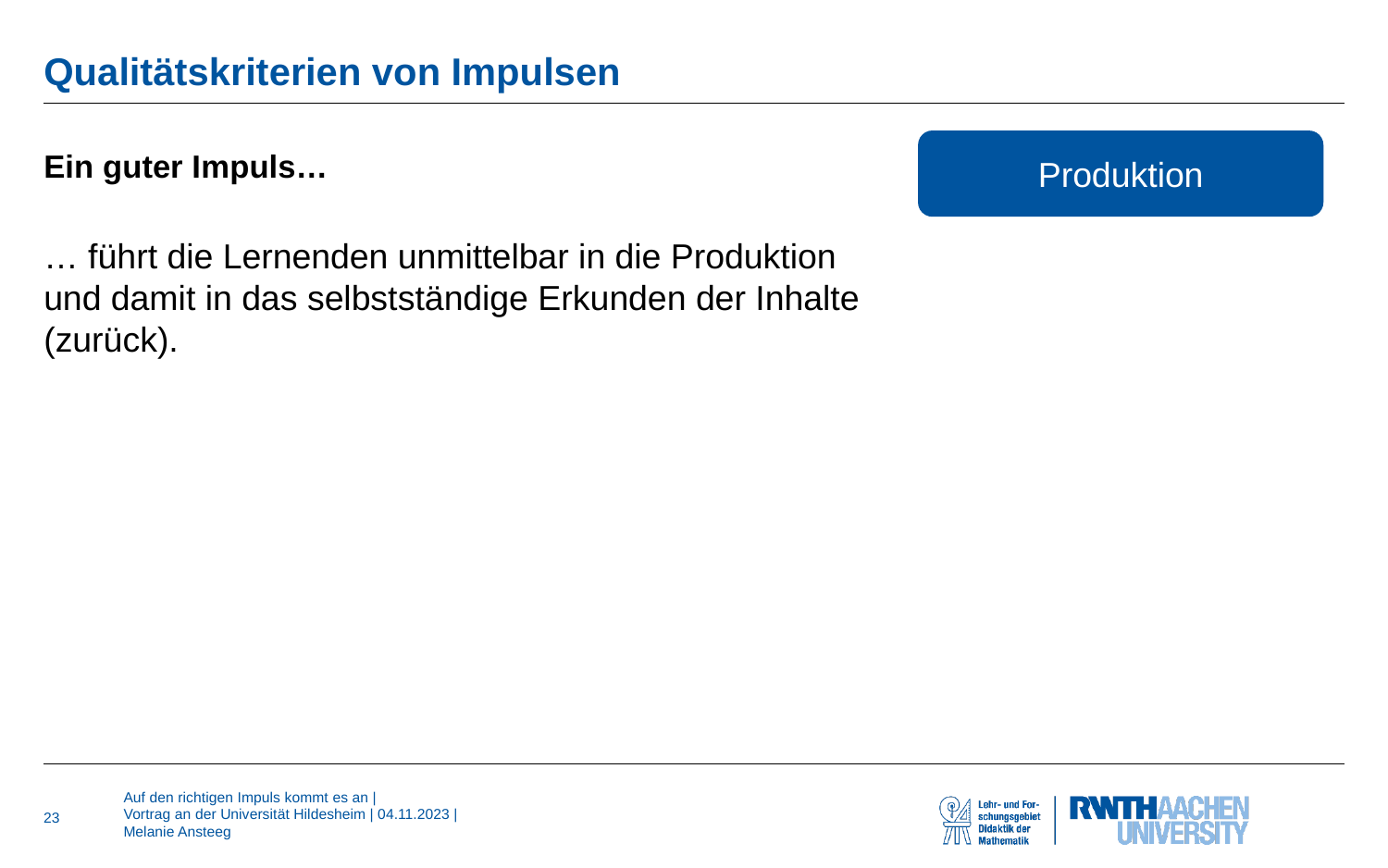

# Qualitätskriterien von Impulsen
Produktion
Ein guter Impuls…

… führt die Lernenden unmittelbar in die Produktion und damit in das selbstständige Erkunden der Inhalte (zurück).